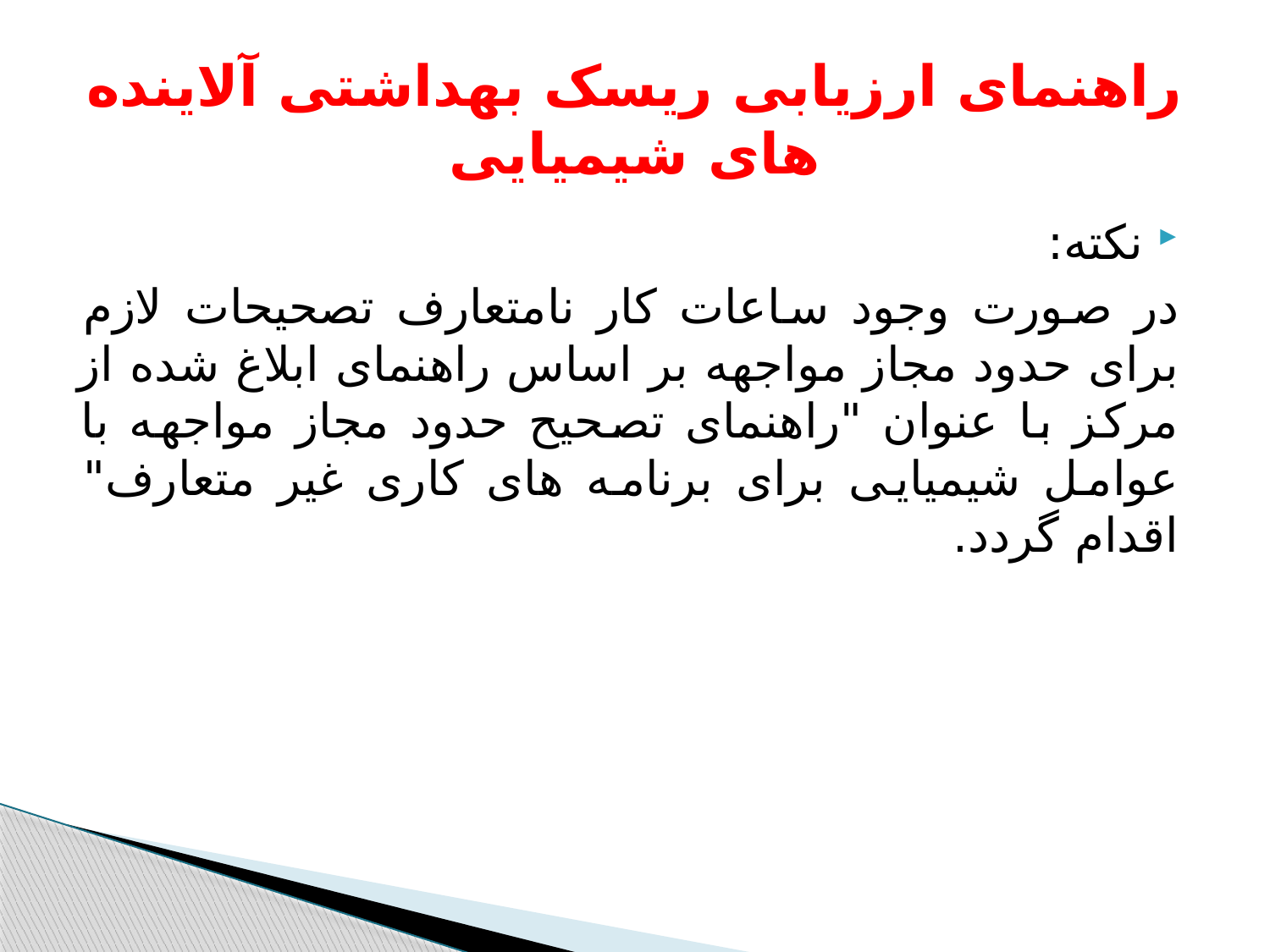

# راهنمای ارزیابی ریسک بهداشتی آلاینده های شیمیایی
نکته:
در صورت وجود ساعات کار نامتعارف تصحیحات لازم برای حدود مجاز مواجهه بر اساس راهنمای ابلاغ شده از مرکز با عنوان "راهنمای تصحیح حدود مجاز مواجهه با عوامل شیمیایی برای برنامه های کاری غیر متعارف" اقدام گردد.